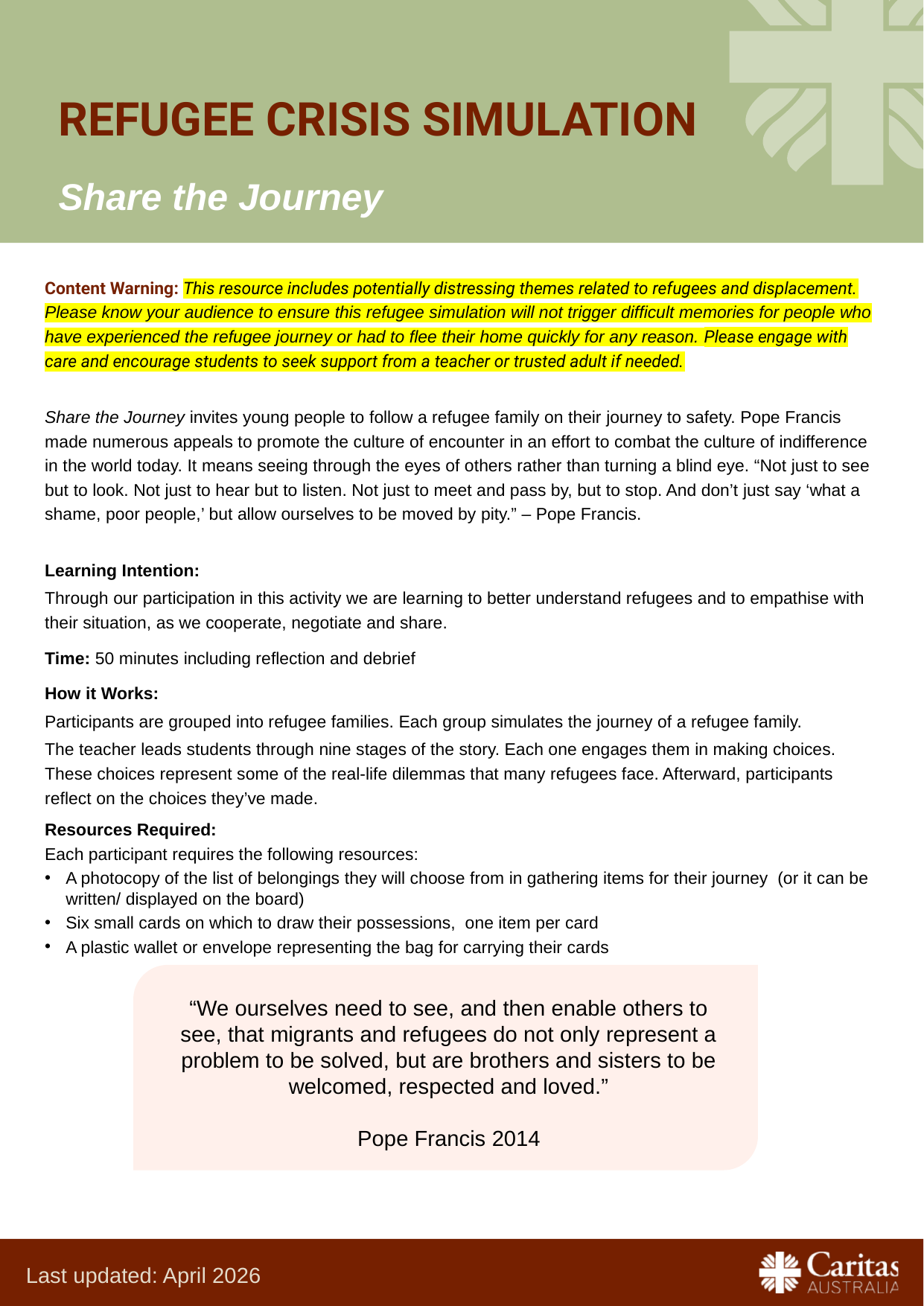

# Refugee crisis simulation
Share the Journey
Content Warning: This resource includes potentially distressing themes related to refugees and displacement. Please know your audience to ensure this refugee simulation will not trigger difficult memories for people who have experienced the refugee journey or had to flee their home quickly for any reason. Please engage with care and encourage students to seek support from a teacher or trusted adult if needed.

Share the Journey invites young people to follow a refugee family on their journey to safety. Pope Francis made numerous appeals to promote the culture of encounter in an effort to combat the culture of indifference in the world today. It means seeing through the eyes of others rather than turning a blind eye. “Not just to see but to look. Not just to hear but to listen. Not just to meet and pass by, but to stop. And don’t just say ‘what a shame, poor people,’ but allow ourselves to be moved by pity.” – Pope Francis.

Learning Intention:
Through our participation in this activity we are learning to better understand refugees and to empathise with their situation, as we cooperate, negotiate and share.
Time: 50 minutes including reflection and debrief
How it Works:
Participants are grouped into refugee families. Each group simulates the journey of a refugee family.
The teacher leads students through nine stages of the story. Each one engages them in making choices. These choices represent some of the real-life dilemmas that many refugees face. Afterward, participants reflect on the choices they’ve made.
Resources Required:
Each participant requires the following resources:
A photocopy of the list of belongings they will choose from in gathering items for their journey  (or it can be written/ displayed on the board)
Six small cards on which to draw their possessions,  one item per card
A plastic wallet or envelope representing the bag for carrying their cards

“We ourselves need to see, and then enable others to see, that migrants and refugees do not only represent a problem to be solved, but are brothers and sisters to be welcomed, respected and loved.”

Pope Francis 2014

Last updated: April 2026